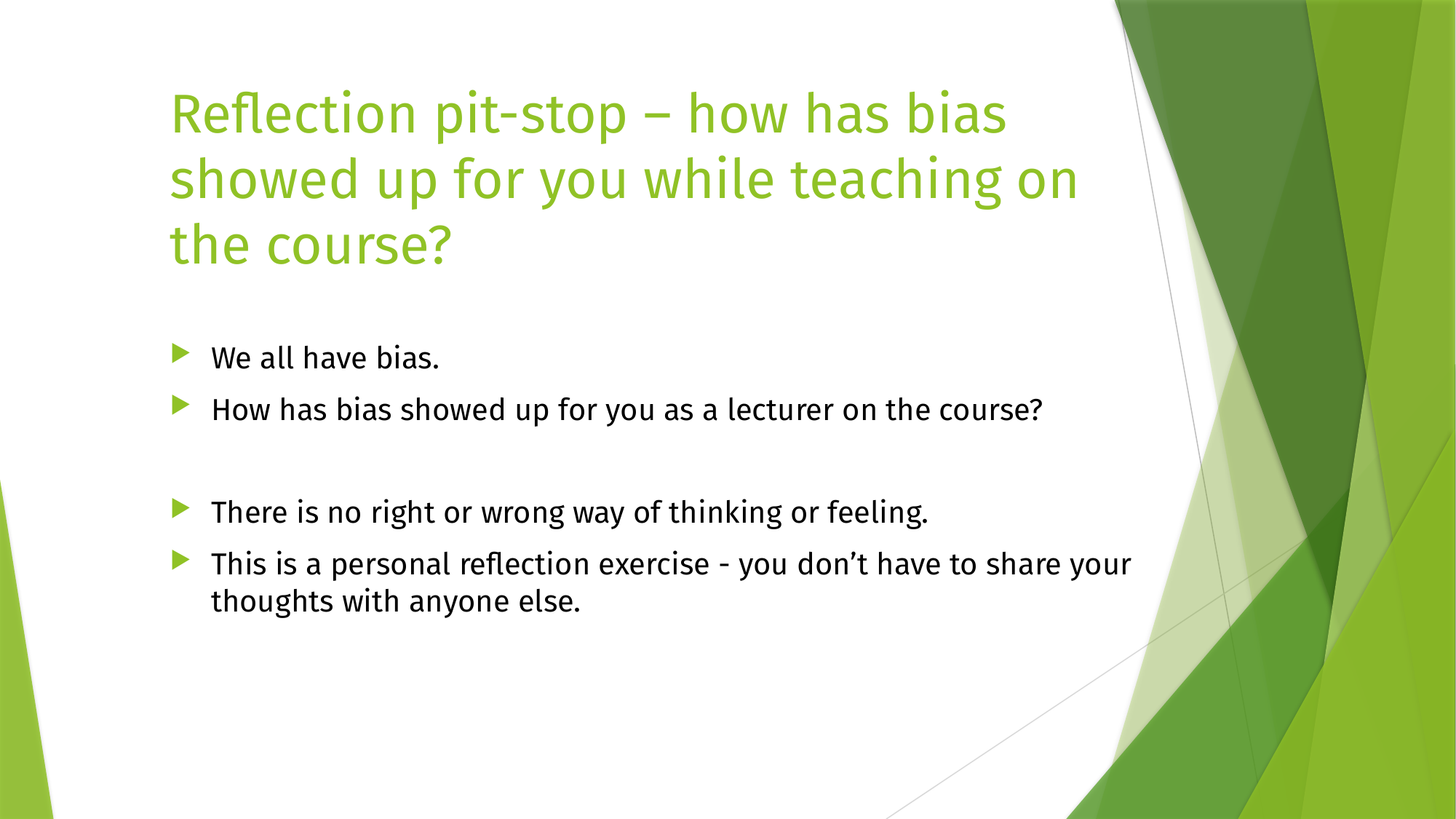

# Reflection pit-stop – how has bias showed up for you while teaching on the course?

We all have bias.
How has bias showed up for you as a lecturer on the course?

There is no right or wrong way of thinking or feeling.
This is a personal reflection exercise - you don’t have to share your thoughts with anyone else.